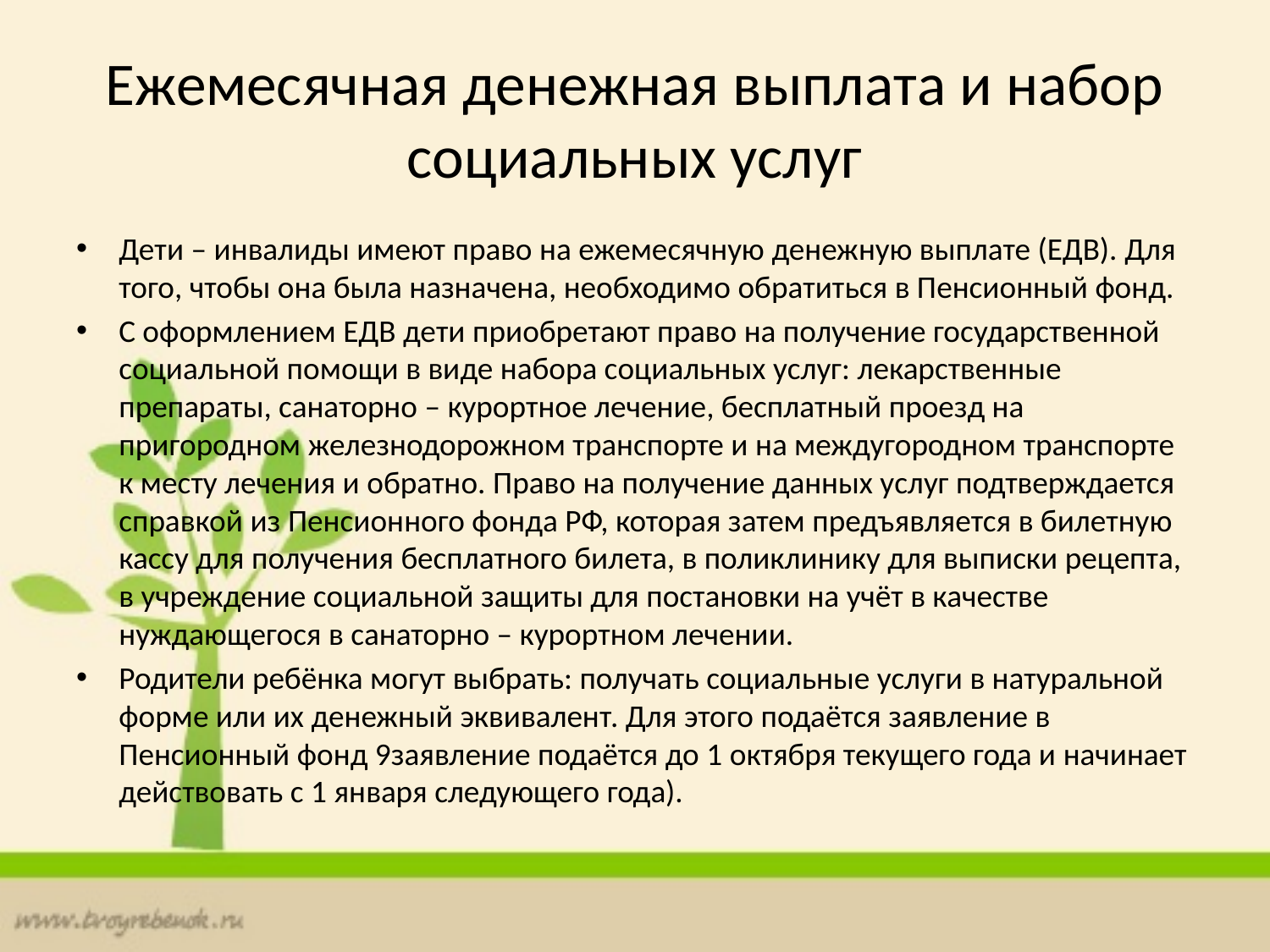

# Ежемесячная денежная выплата и набор социальных услуг
Дети – инвалиды имеют право на ежемесячную денежную выплате (ЕДВ). Для того, чтобы она была назначена, необходимо обратиться в Пенсионный фонд.
С оформлением ЕДВ дети приобретают право на получение государственной социальной помощи в виде набора социальных услуг: лекарственные препараты, санаторно – курортное лечение, бесплатный проезд на пригородном железнодорожном транспорте и на междугородном транспорте к месту лечения и обратно. Право на получение данных услуг подтверждается справкой из Пенсионного фонда РФ, которая затем предъявляется в билетную кассу для получения бесплатного билета, в поликлинику для выписки рецепта, в учреждение социальной защиты для постановки на учёт в качестве нуждающегося в санаторно – курортном лечении.
Родители ребёнка могут выбрать: получать социальные услуги в натуральной форме или их денежный эквивалент. Для этого подаётся заявление в Пенсионный фонд 9заявление подаётся до 1 октября текущего года и начинает действовать с 1 января следующего года).